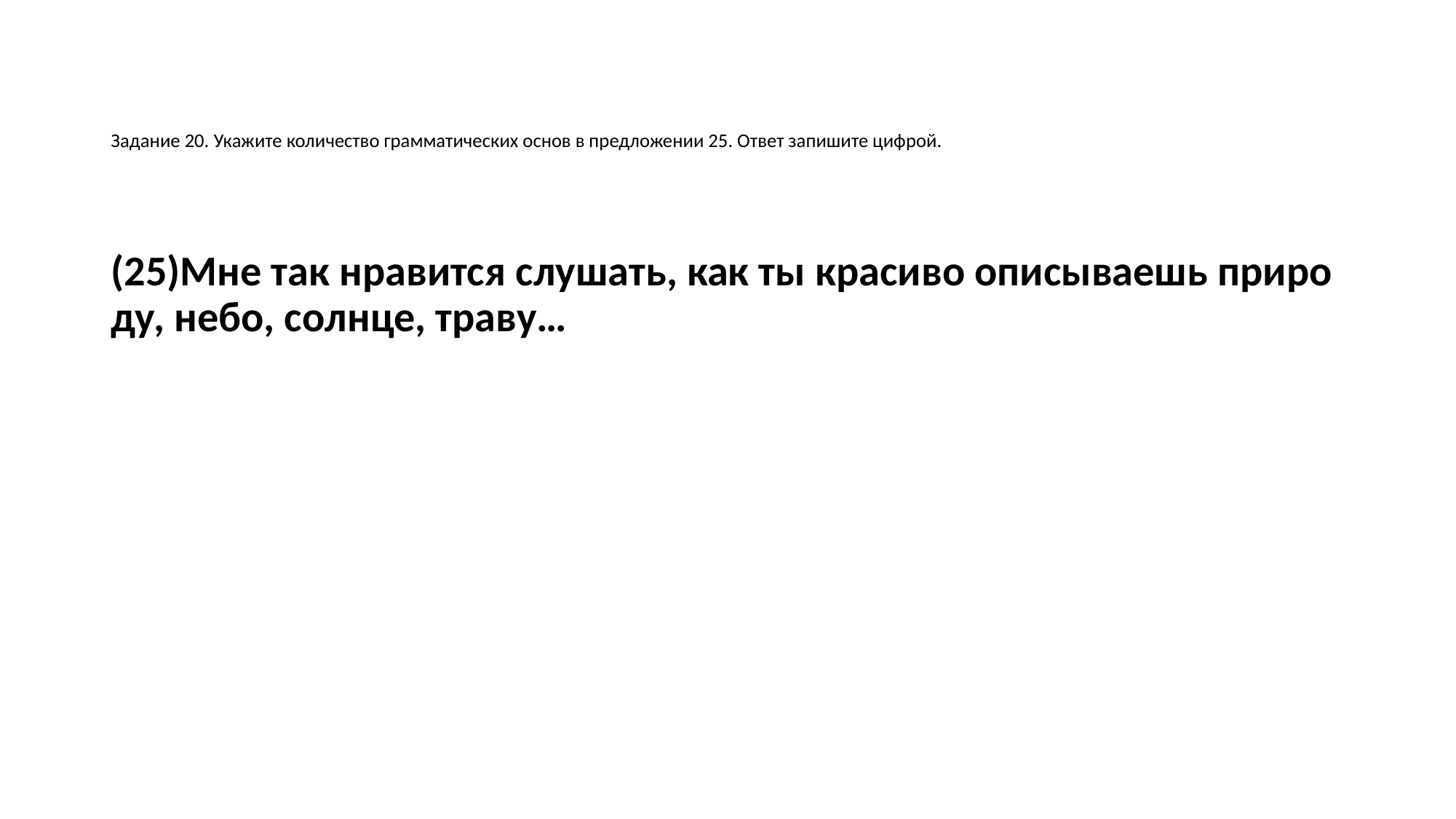

# Задание 20. Укажите количество грамматических основ в предложении 25. Ответ запишите цифрой.
(25)Мне так нра­вит­ся слу­шать, как ты кра­си­во опи­сы­ва­ешь при­ро­ду, небо, солн­це, траву…